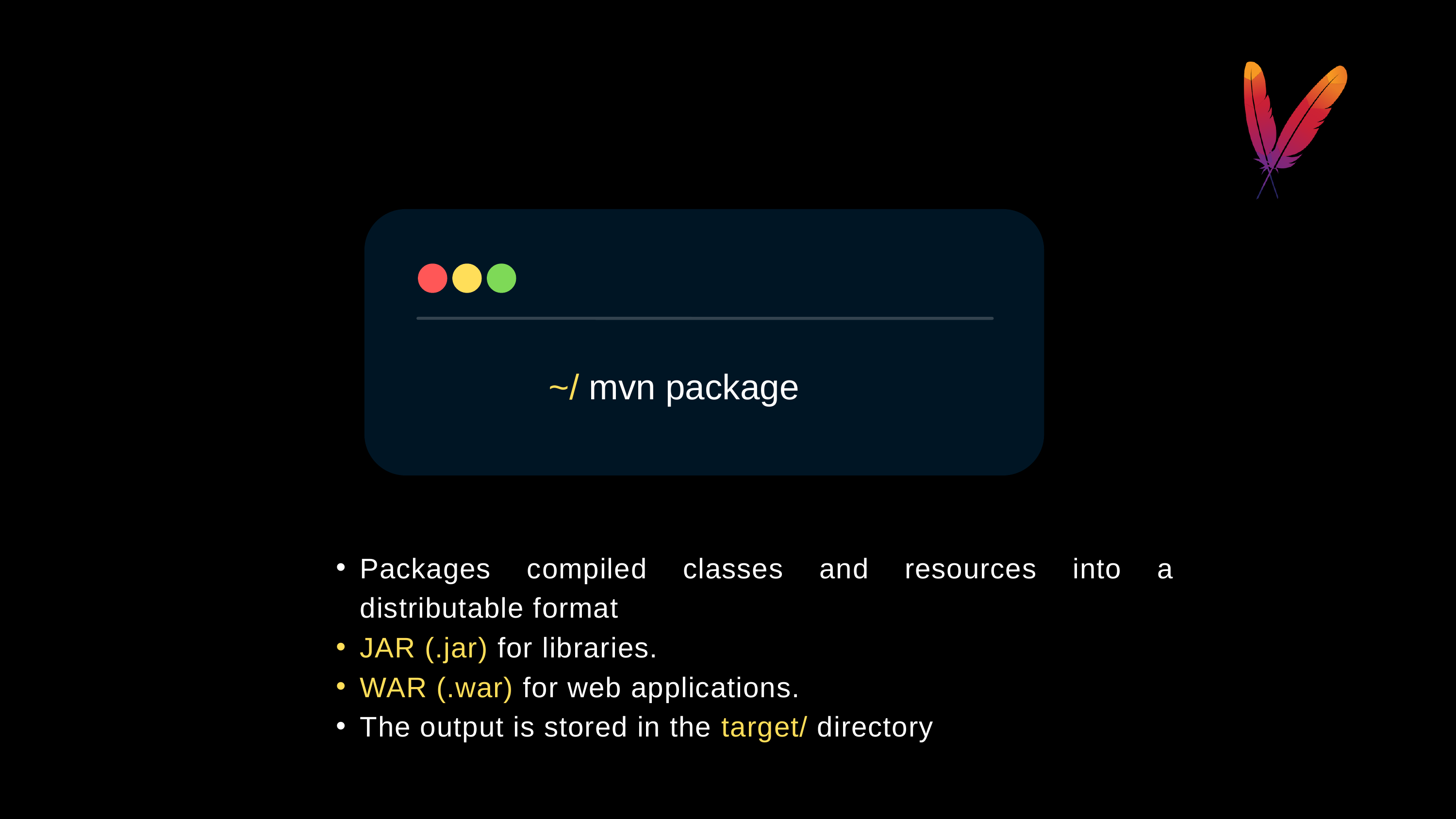

~/ mvn package

Packages compiled classes and resources into a distributable format
JAR (.jar) for libraries.
WAR (.war) for web applications.
The output is stored in the target/ directory